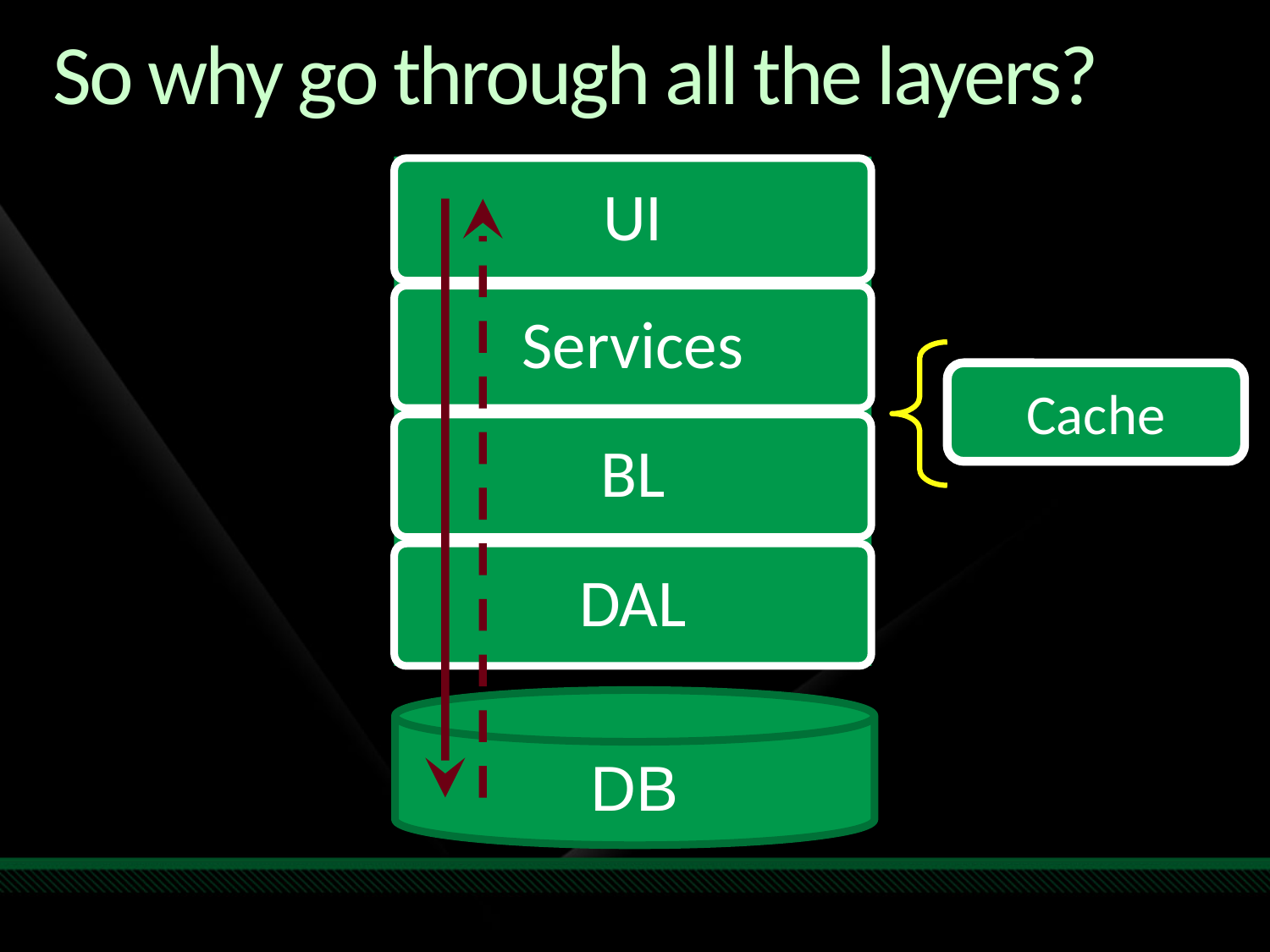

# So why go through all the layers?
UI
Services
BL
DAL
DB

Cache